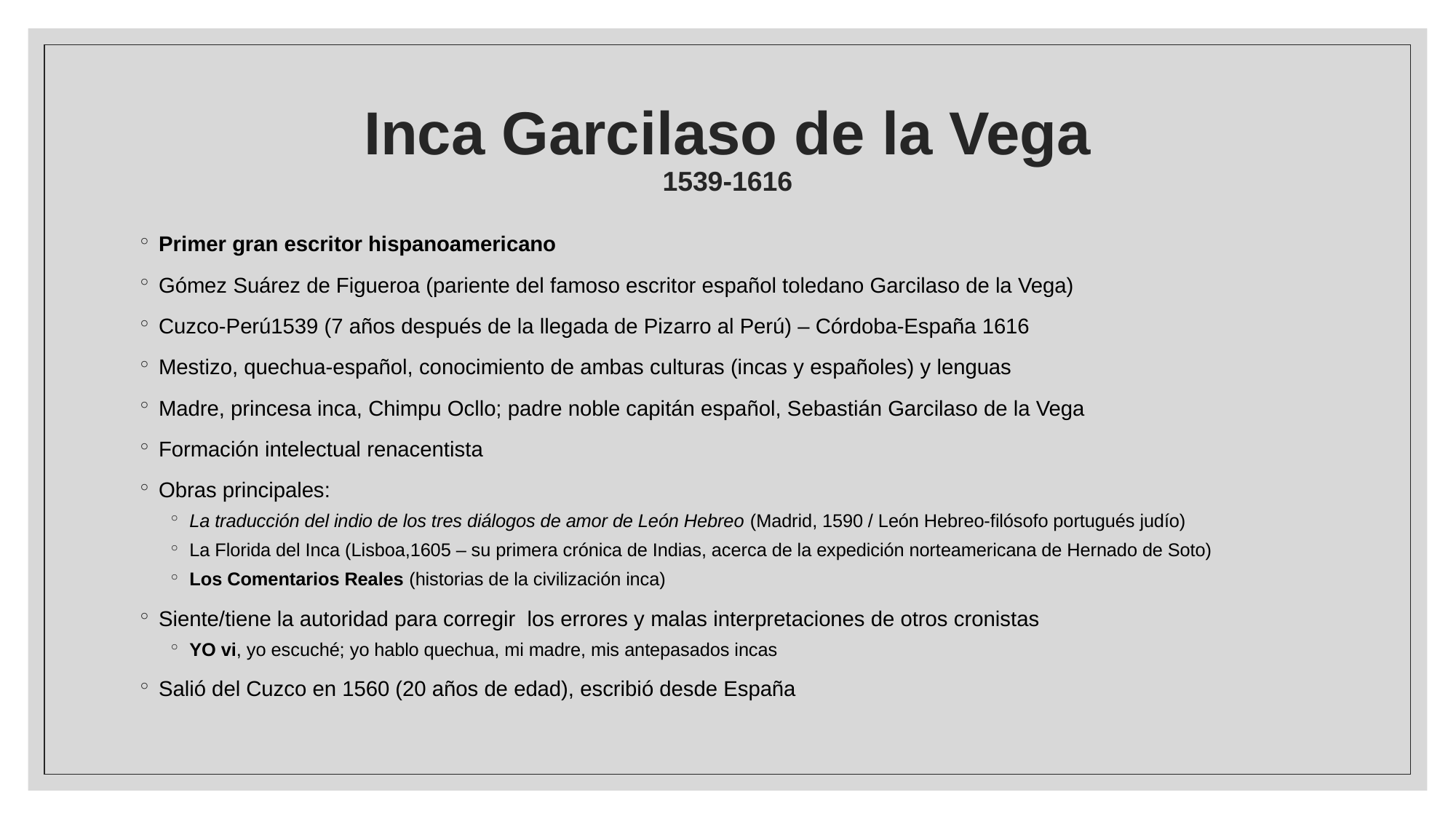

# Inca Garcilaso de la Vega 1539-1616
Primer gran escritor hispanoamericano
Gómez Suárez de Figueroa (pariente del famoso escritor español toledano Garcilaso de la Vega)
Cuzco-Perú1539 (7 años después de la llegada de Pizarro al Perú) – Córdoba-España 1616
Mestizo, quechua-español, conocimiento de ambas culturas (incas y españoles) y lenguas
Madre, princesa inca, Chimpu Ocllo; padre noble capitán español, Sebastián Garcilaso de la Vega
Formación intelectual renacentista
Obras principales:
La traducción del indio de los tres diálogos de amor de León Hebreo (Madrid, 1590 / León Hebreo-filósofo portugués judío)
La Florida del Inca (Lisboa,1605 – su primera crónica de Indias, acerca de la expedición norteamericana de Hernado de Soto)
Los Comentarios Reales (historias de la civilización inca)
Siente/tiene la autoridad para corregir  los errores y malas interpretaciones de otros cronistas
YO vi, yo escuché; yo hablo quechua, mi madre, mis antepasados incas
Salió del Cuzco en 1560 (20 años de edad), escribió desde España